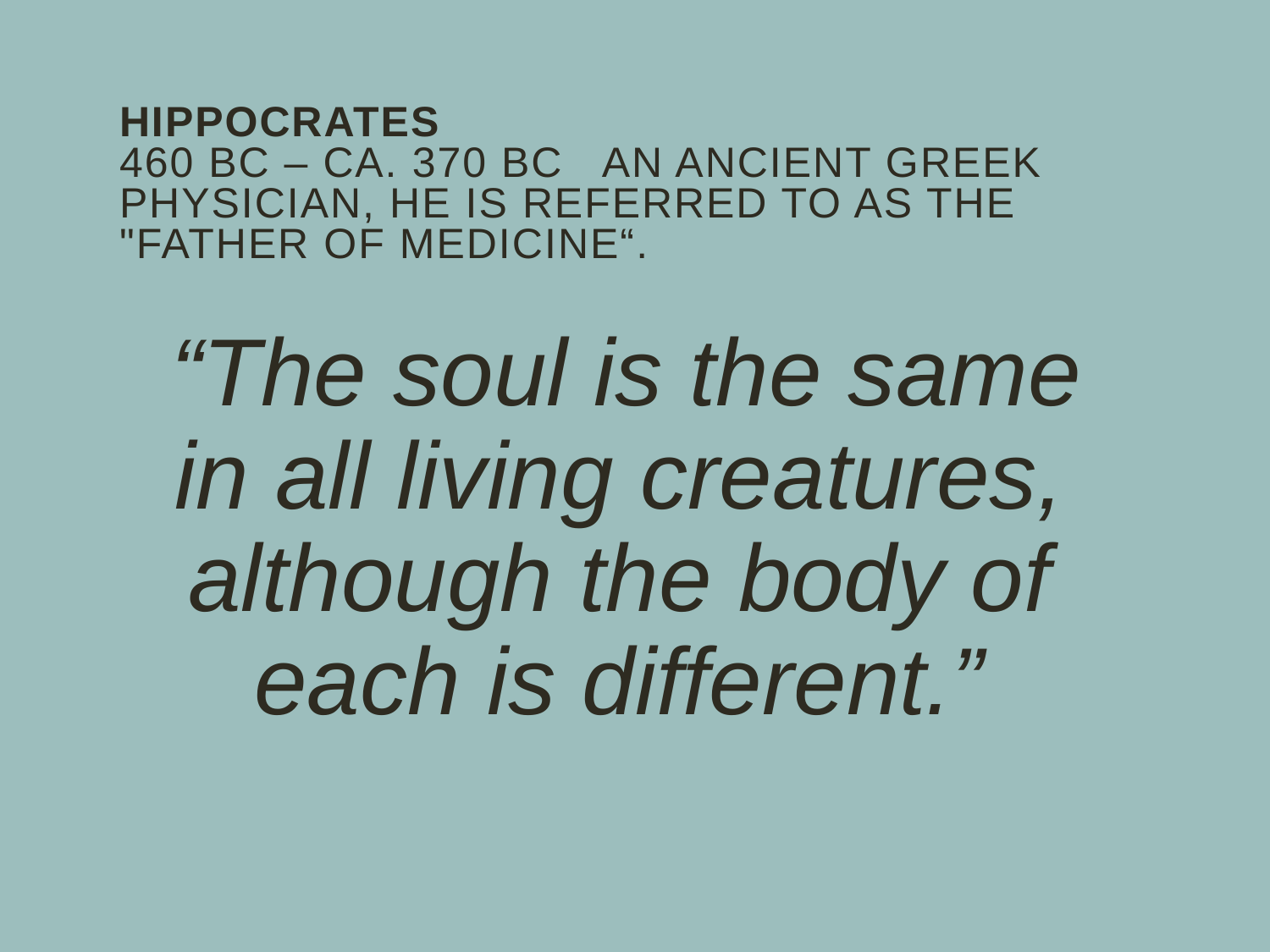

# Hippocrates   460 BC – ca. 370 BC   an ancient Greek physician, He is referred to as the "father of medicine“.
“The soul is the same in all living creatures, although the body of each is different.”